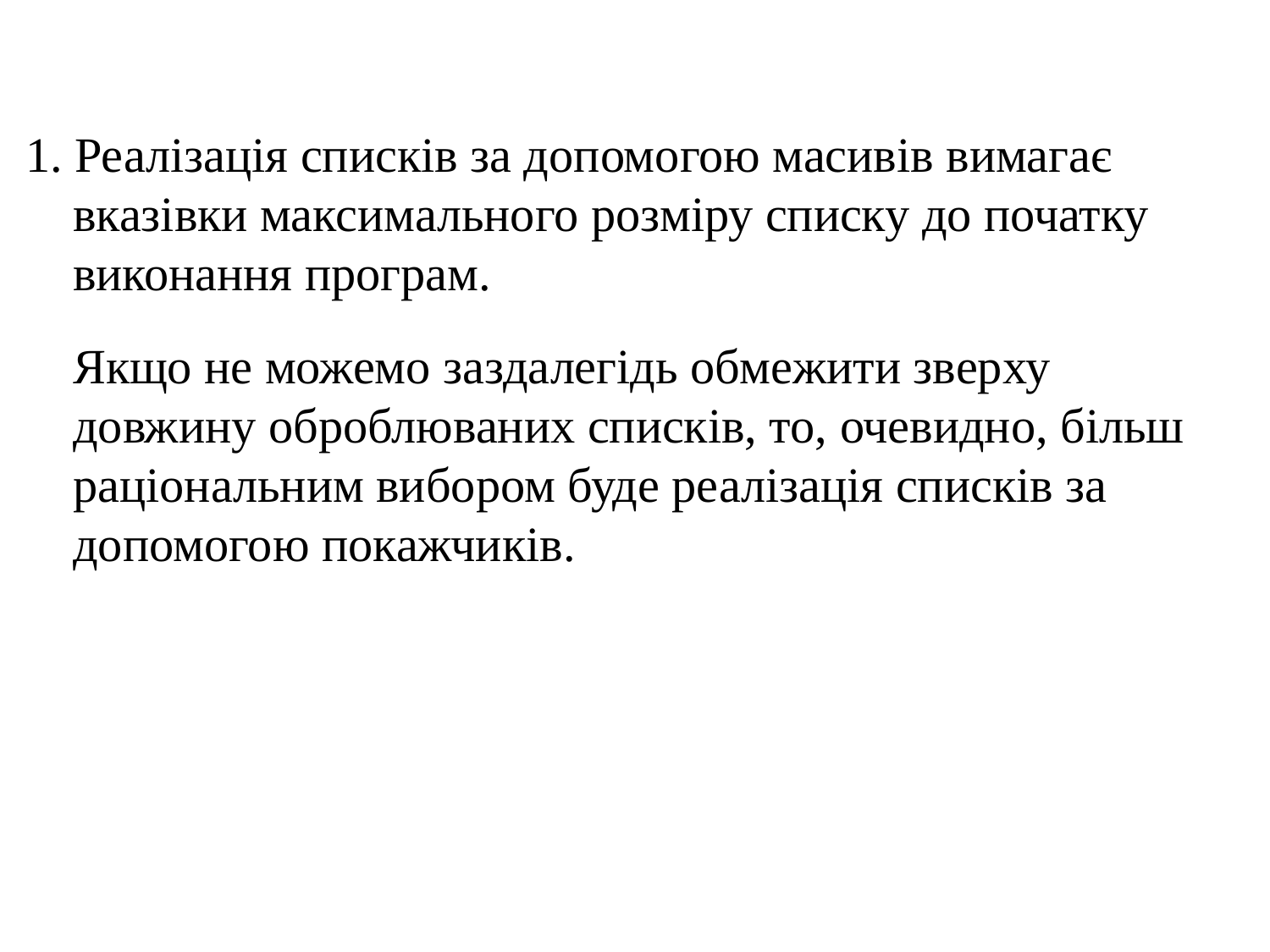

1. Реалізація списків за допомогою масивів вимагає вказівки максимального розміру списку до початку виконання програм.

	Якщо не можемо заздалегідь обмежити зверху довжину оброблюваних списків, то, очевидно, більш раціональним вибором буде реалізація списків за допомогою покажчиків.